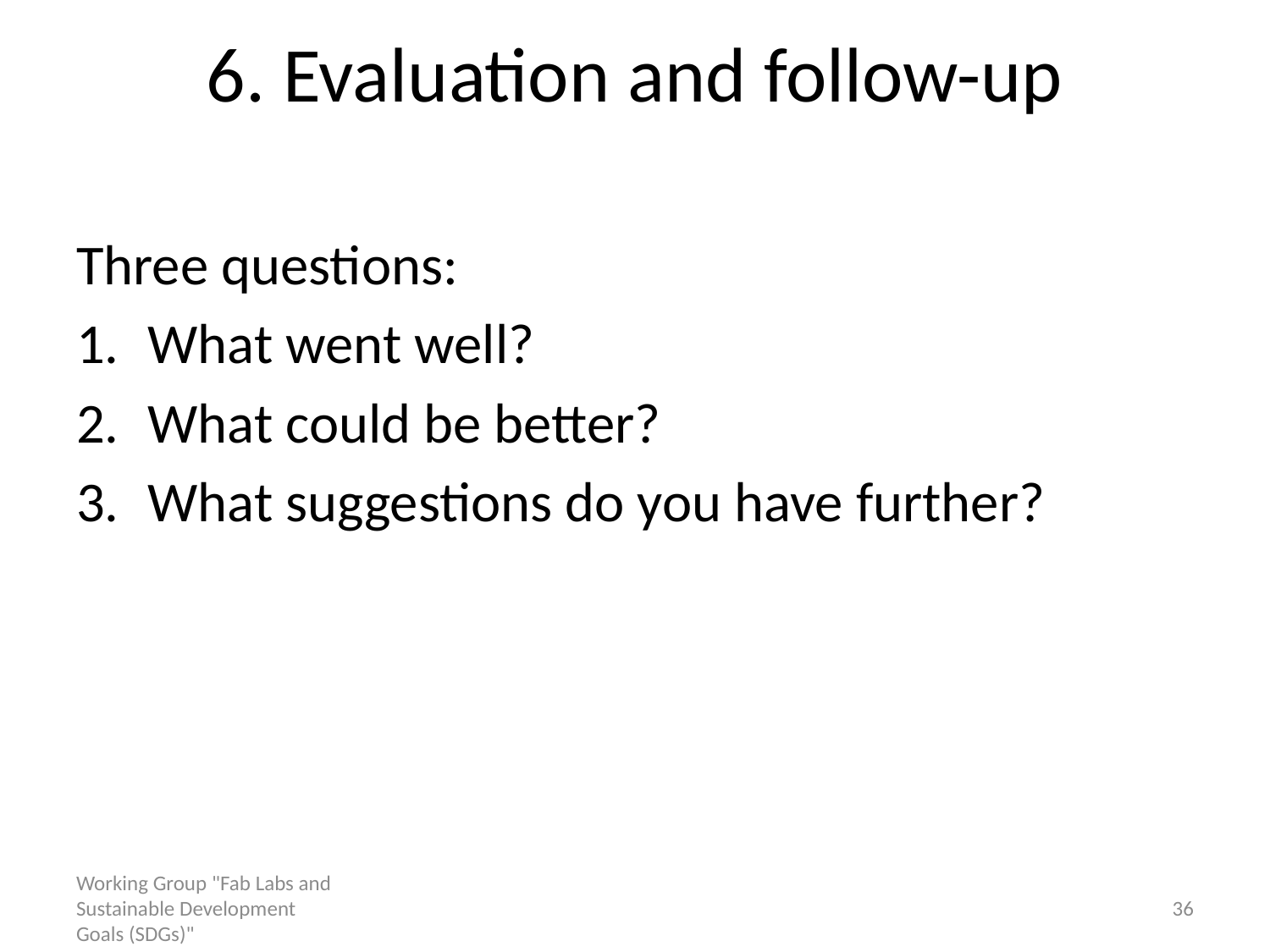

# 6. Evaluation and follow-up

Three questions:
What went well?
What could be better?
What suggestions do you have further?
Working Group "Fab Labs and Sustainable Development Goals (SDGs)"

36